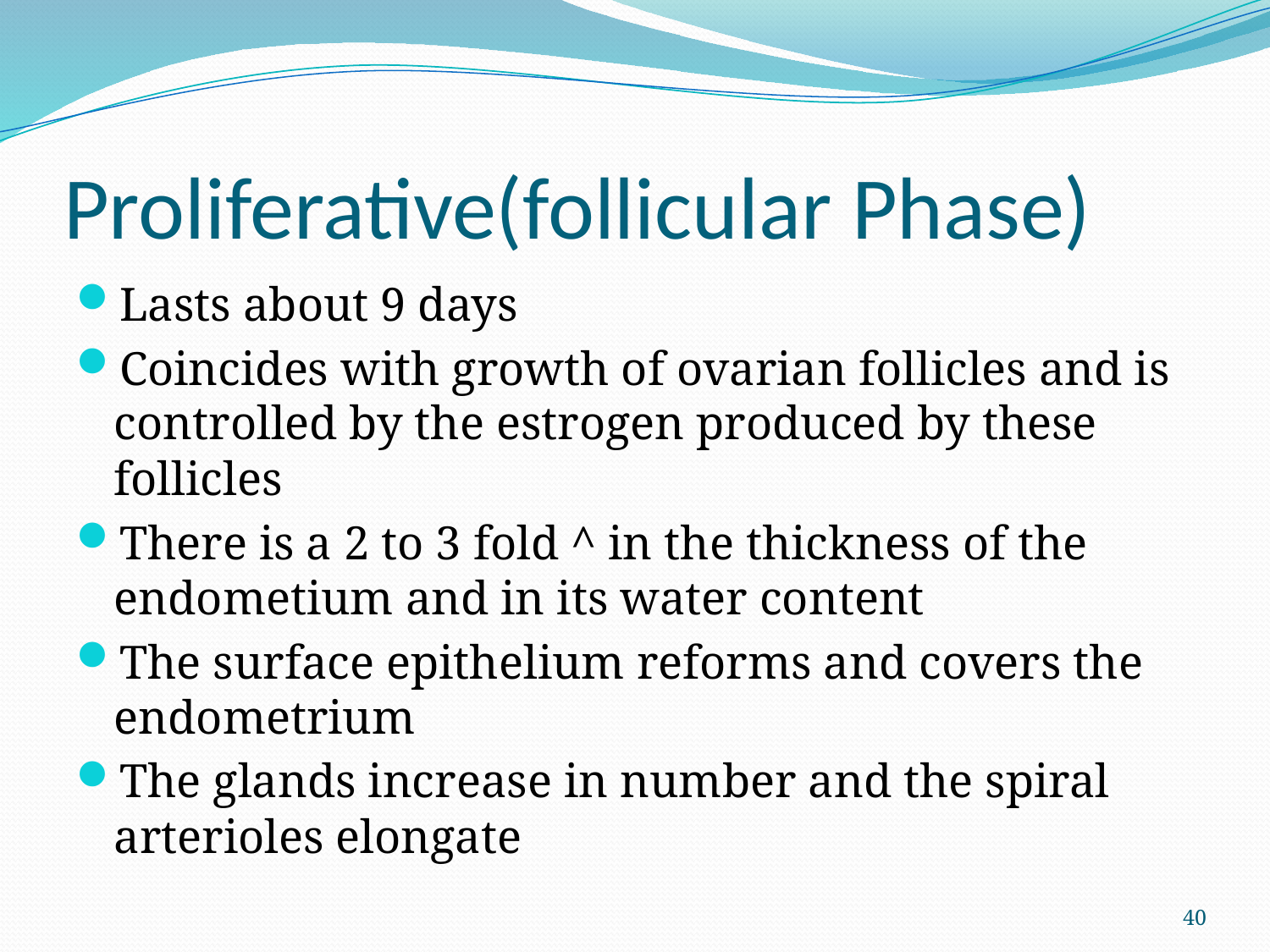

# Proliferative(follicular Phase)
Lasts about 9 days
Coincides with growth of ovarian follicles and is controlled by the estrogen produced by these follicles
There is a 2 to 3 fold ^ in the thickness of the endometium and in its water content
The surface epithelium reforms and covers the endometrium
The glands increase in number and the spiral arterioles elongate
40